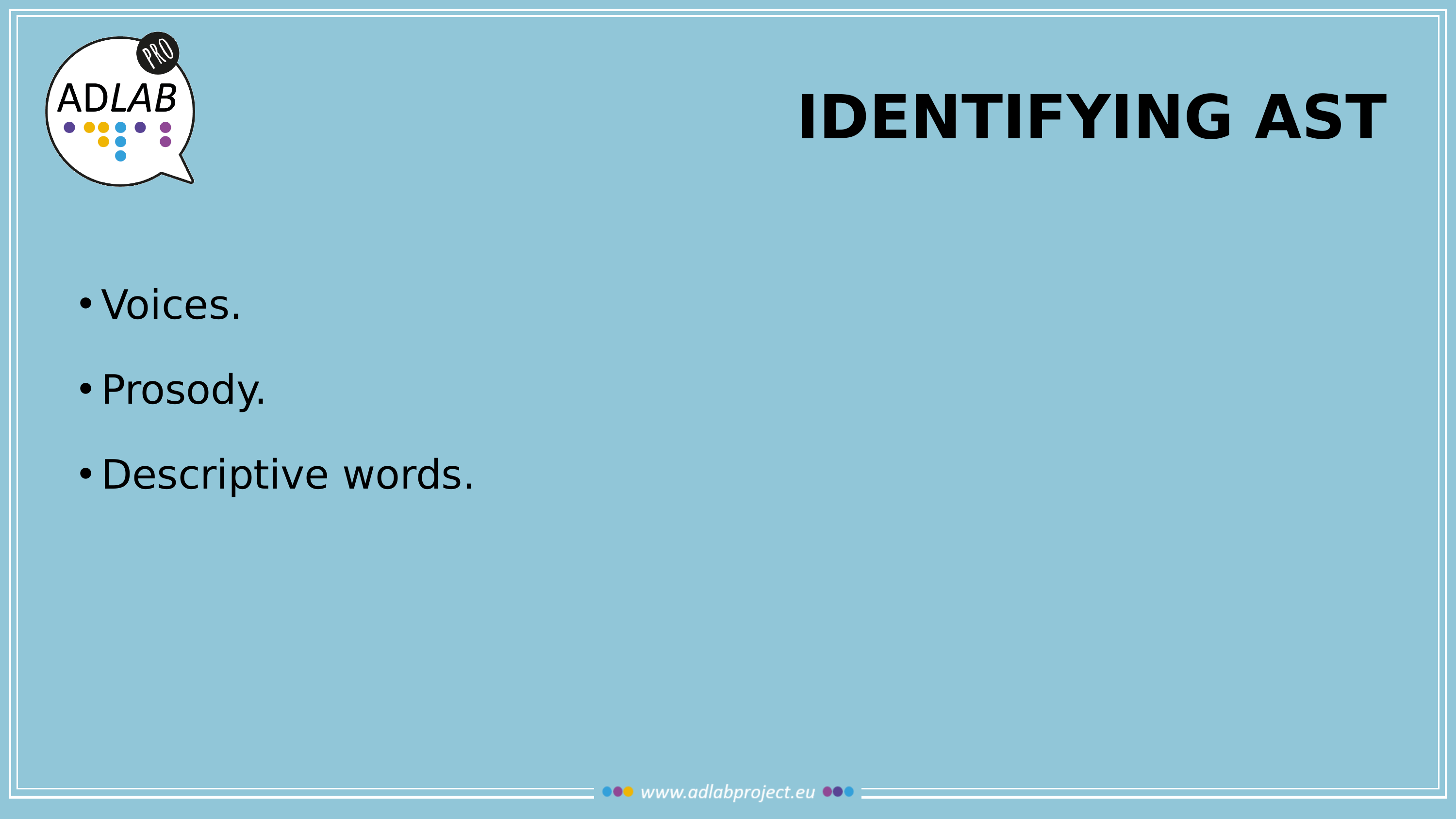

# IDENTIFYING ast
Voices.
Prosody.
Descriptive words.